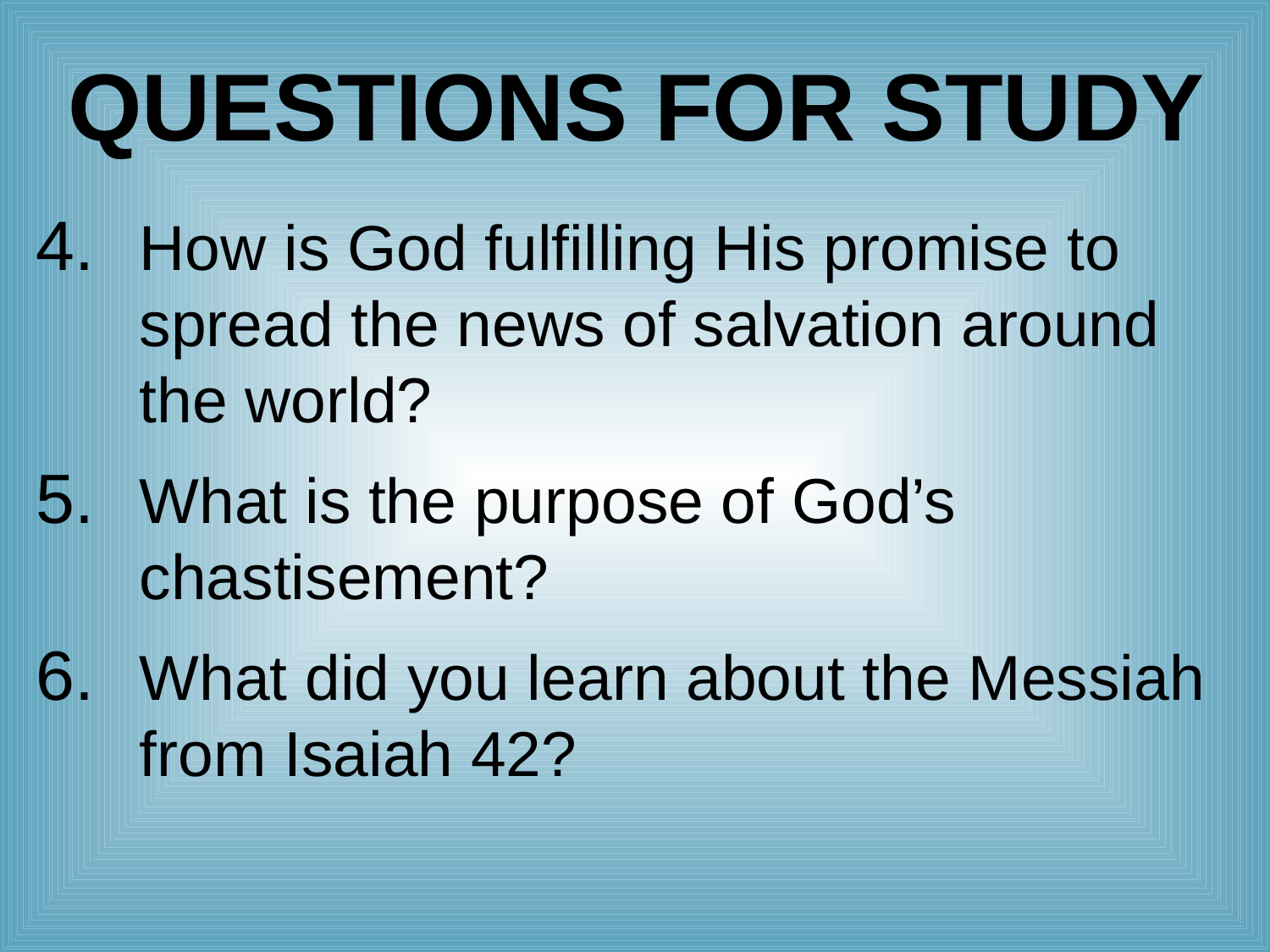

# Questions for Study
How is God fulfilling His promise to spread the news of salvation around the world?
What is the purpose of God’s chastisement?
What did you learn about the Messiah from Isaiah 42?